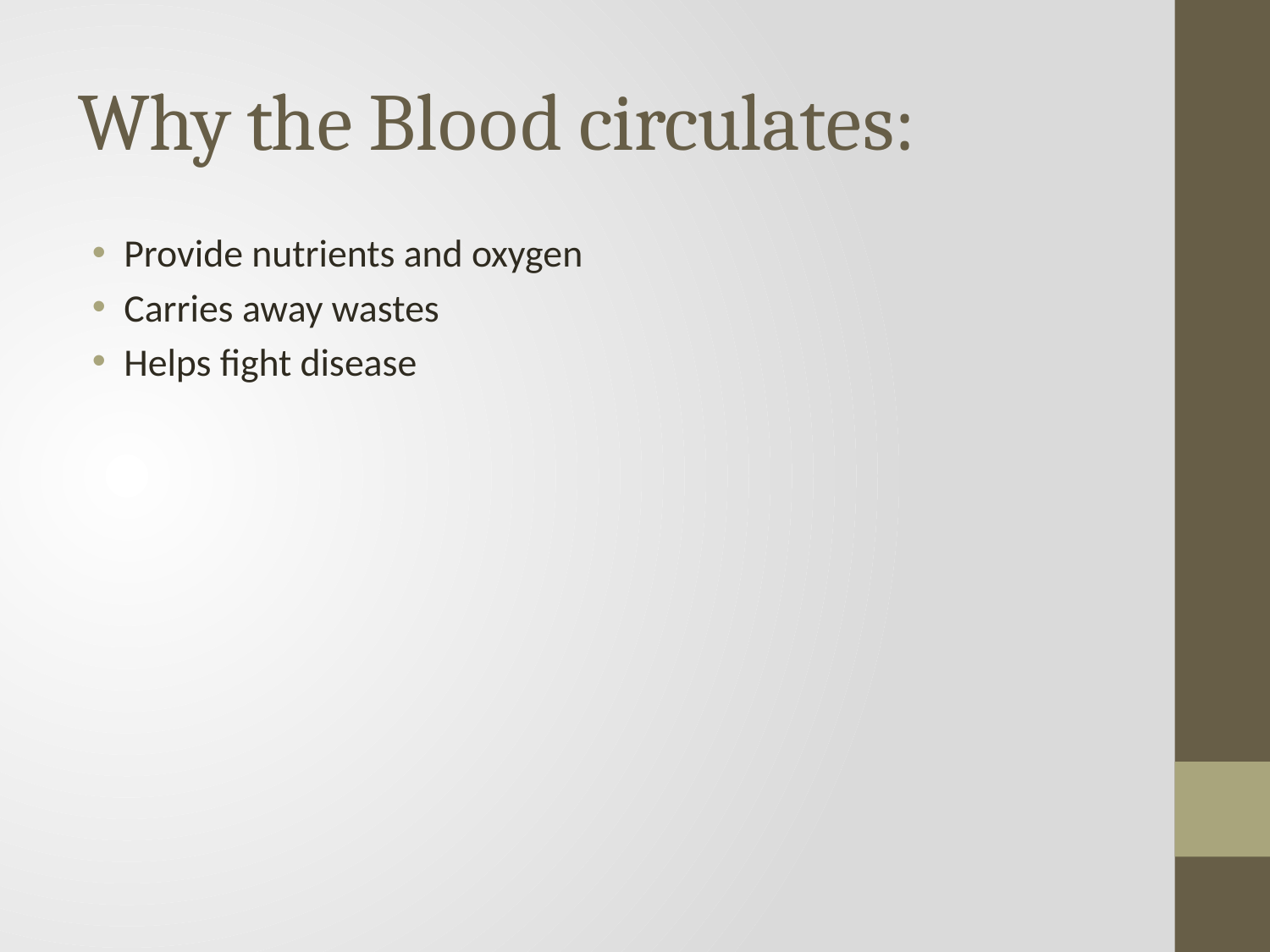

# Why the Blood circulates:
Provide nutrients and oxygen
Carries away wastes
Helps fight disease